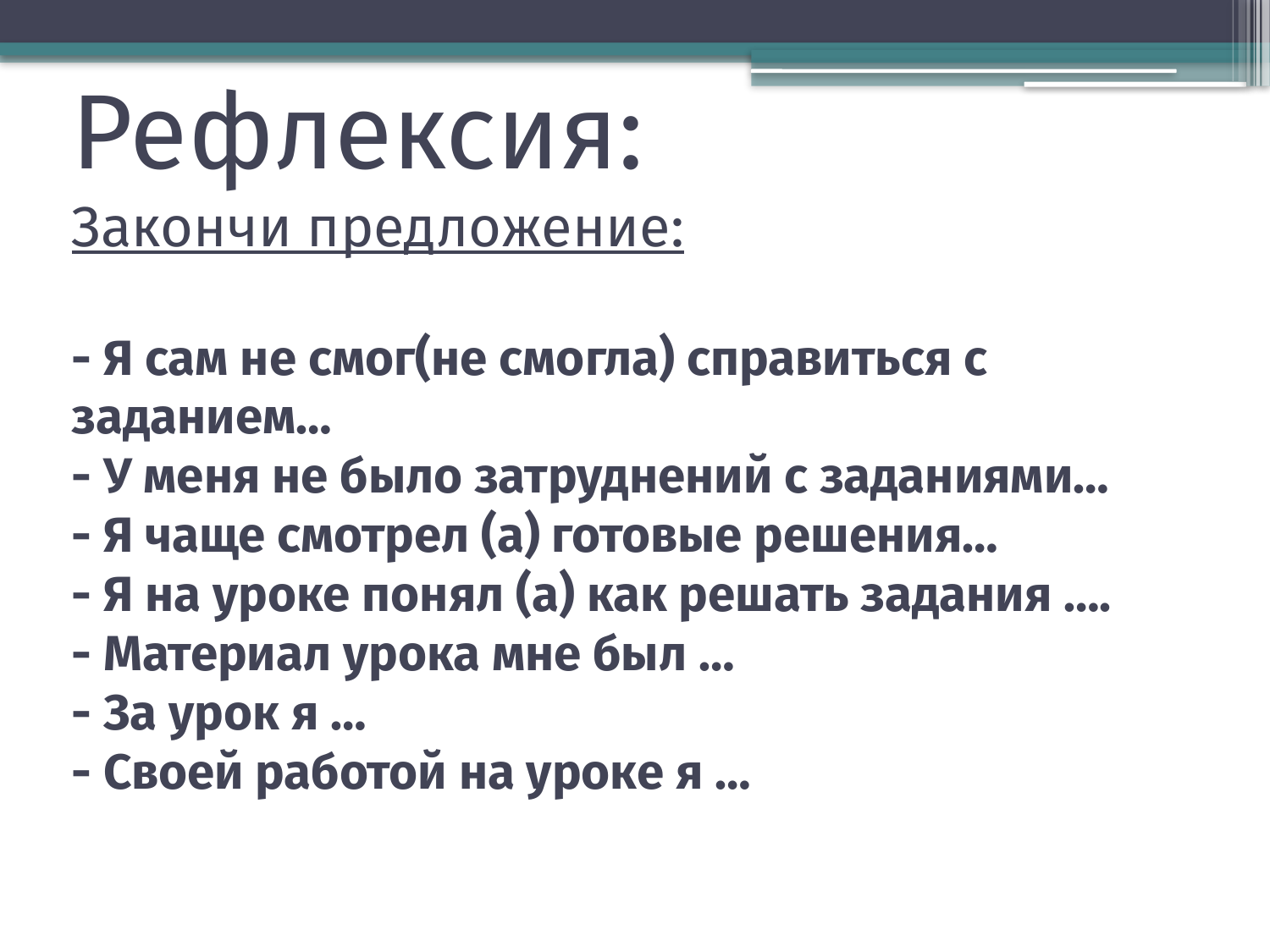

# Рефлексия: Закончи предложение: - Я сам не смог(не смогла) справиться с заданием… - У меня не было затруднений с заданиями… - Я чаще смотрел (а) готовые решения… - Я на уроке понял (а) как решать задания …. - Материал урока мне был … - За урок я … - Своей работой на уроке я …